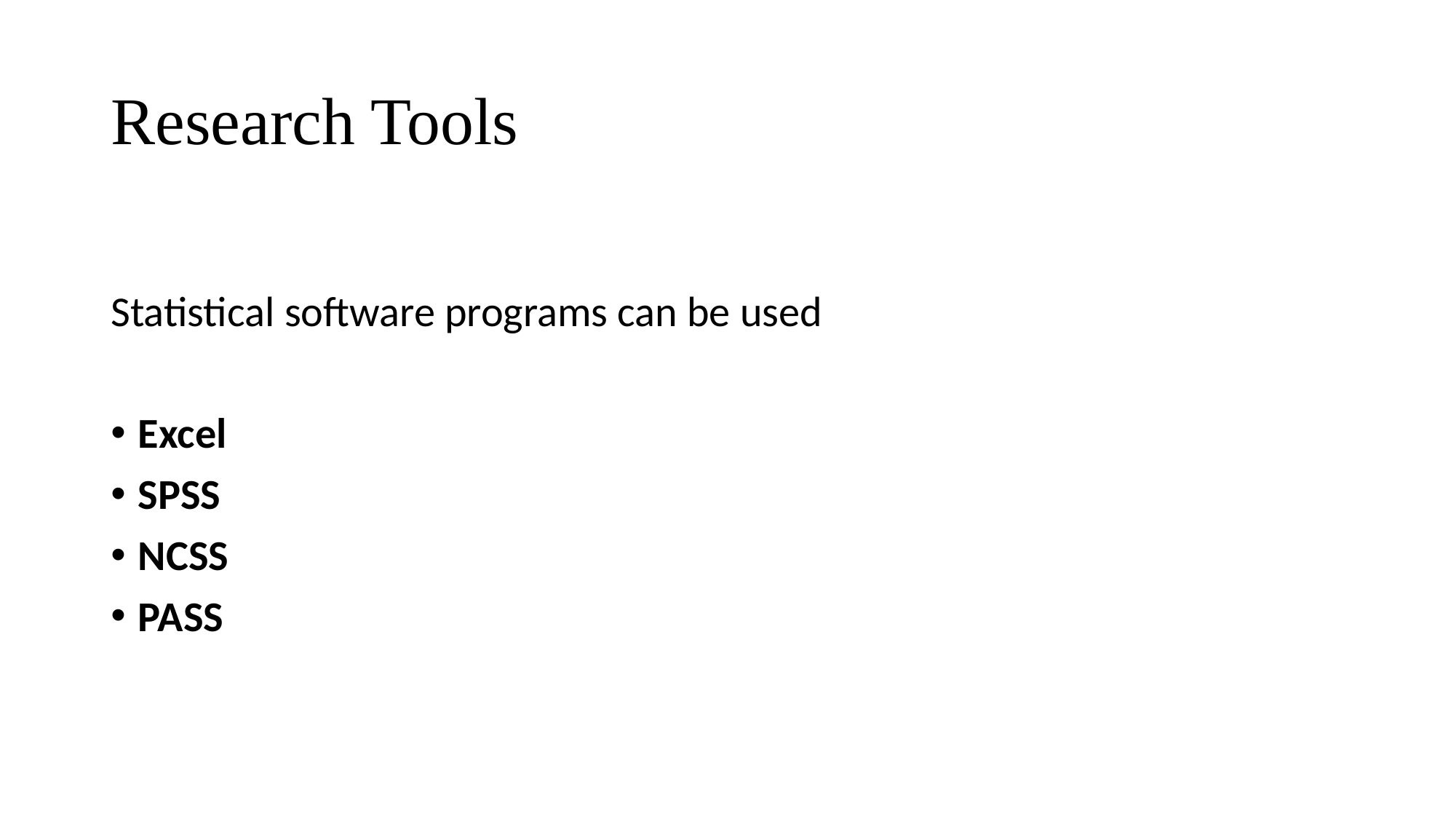

# Research Tools

Statistical software programs can be used

Excel
SPSS
NCSS
PASS